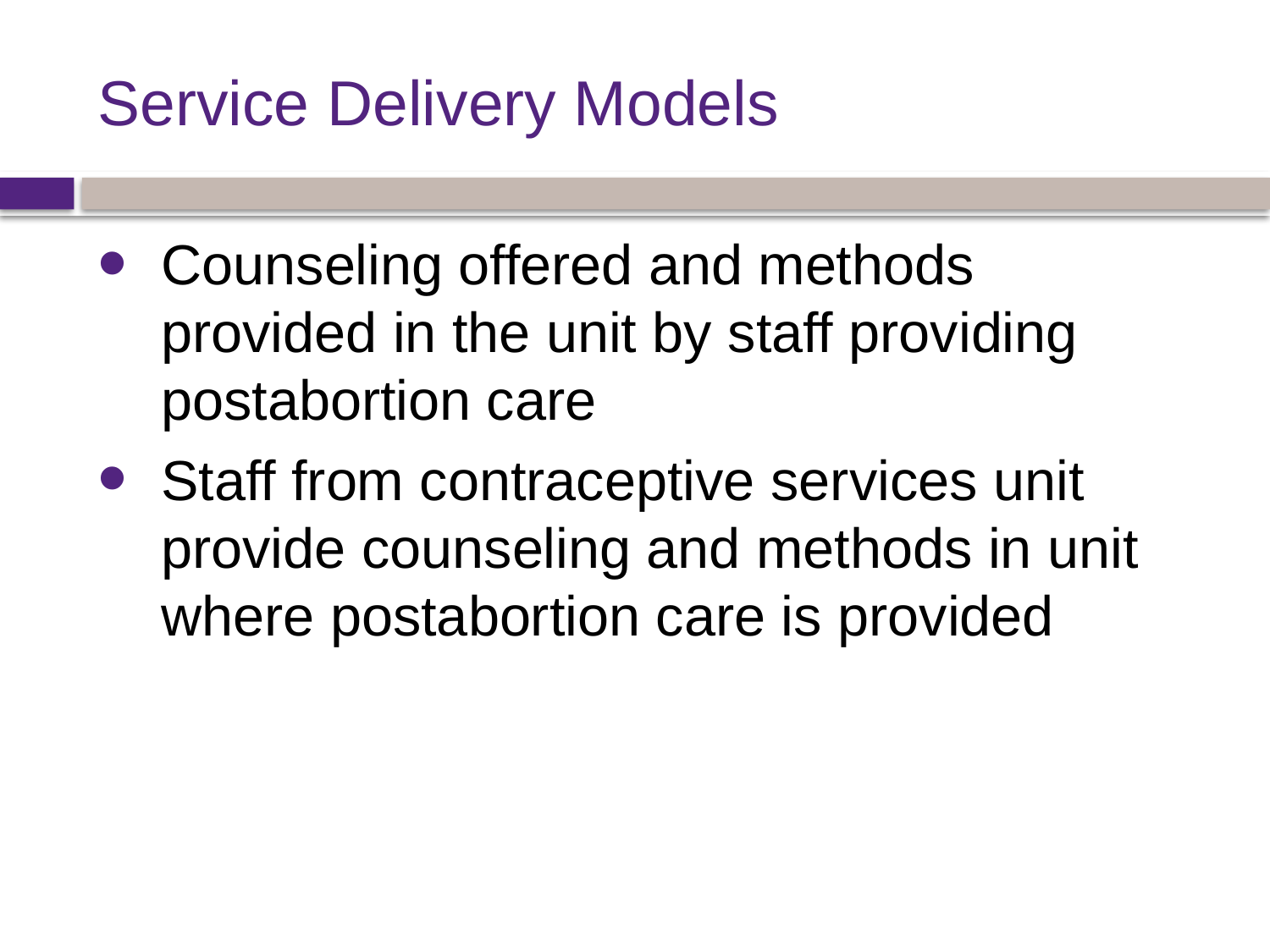

# Service Delivery Models
Counseling offered and methods provided in the unit by staff providing postabortion care
Staff from contraceptive services unit provide counseling and methods in unit where postabortion care is provided